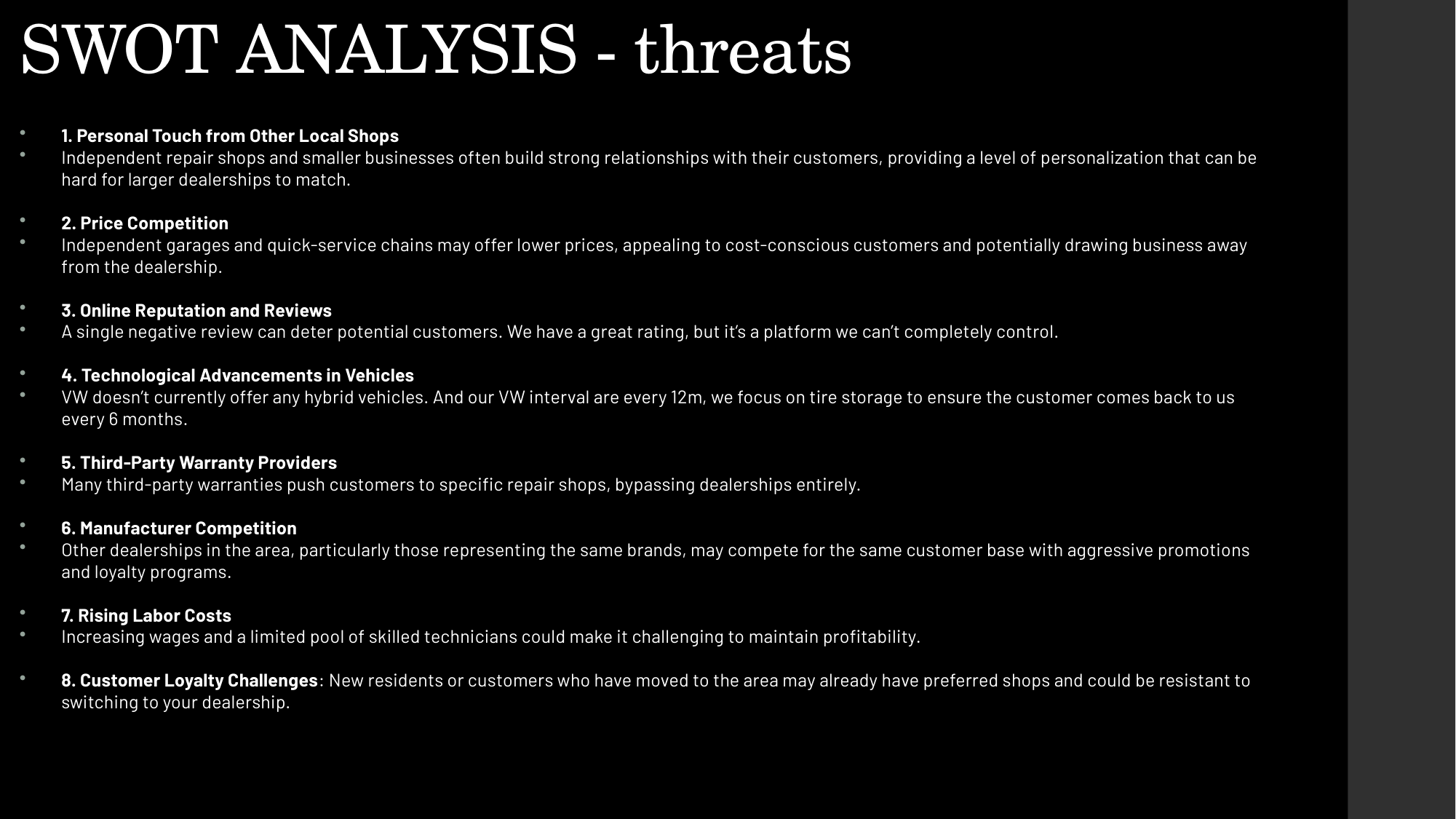

# SWOT ANALYSIS - threats
1. Personal Touch from Other Local Shops
Independent repair shops and smaller businesses often build strong relationships with their customers, providing a level of personalization that can be hard for larger dealerships to match.

2. Price Competition
Independent garages and quick-service chains may offer lower prices, appealing to cost-conscious customers and potentially drawing business away from the dealership.

3. Online Reputation and Reviews
A single negative review can deter potential customers. We have a great rating, but it’s a platform we can’t completely control.

4. Technological Advancements in Vehicles
VW doesn’t currently offer any hybrid vehicles. And our VW interval are every 12m, we focus on tire storage to ensure the customer comes back to us every 6 months.

5. Third-Party Warranty Providers
Many third-party warranties push customers to specific repair shops, bypassing dealerships entirely.

6. Manufacturer Competition
Other dealerships in the area, particularly those representing the same brands, may compete for the same customer base with aggressive promotions and loyalty programs.

7. Rising Labor Costs
Increasing wages and a limited pool of skilled technicians could make it challenging to maintain profitability.

8. Customer Loyalty Challenges: New residents or customers who have moved to the area may already have preferred shops and could be resistant to switching to your dealership.